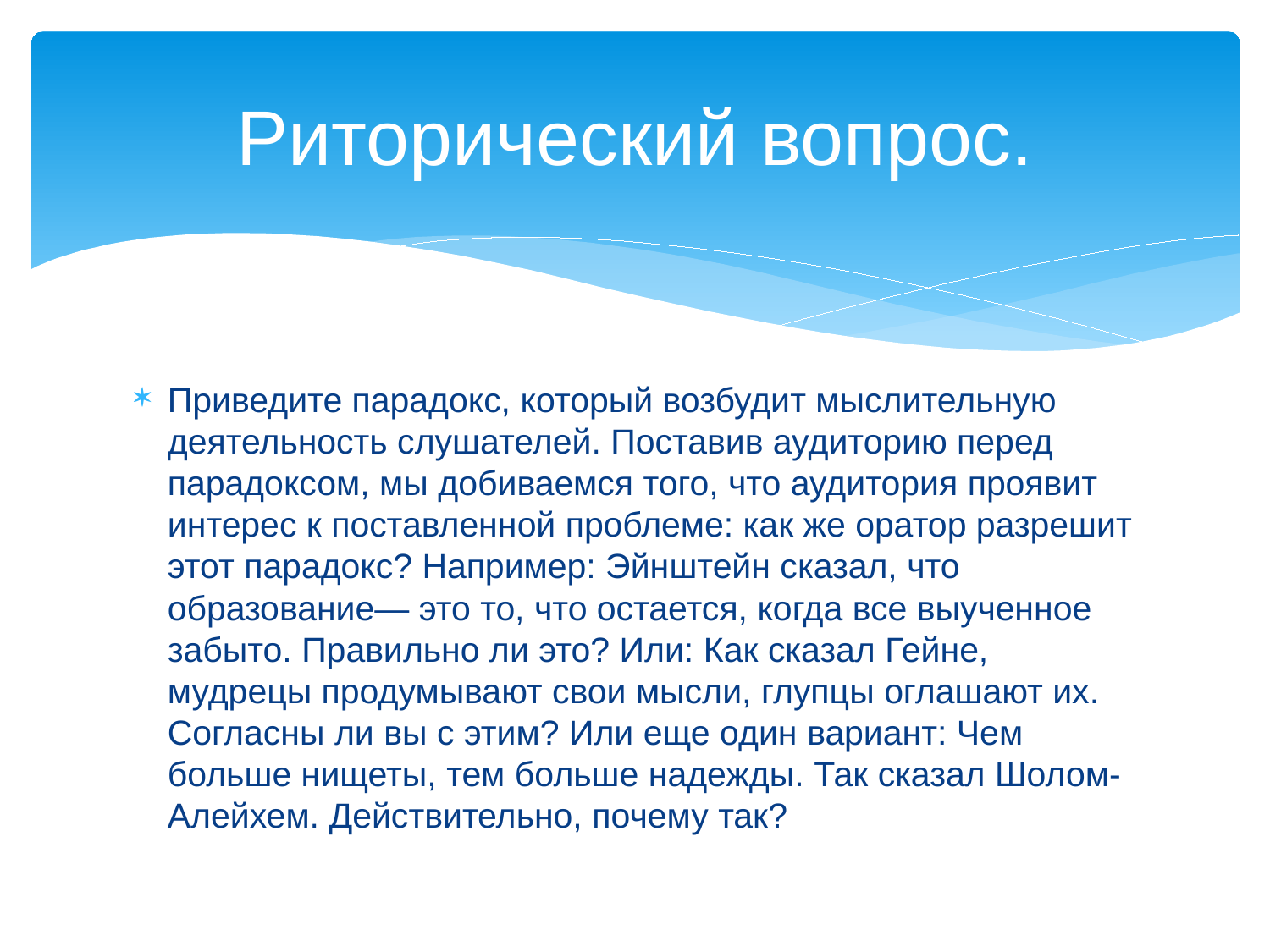

# Риторический вопрос.
Приведите парадокс, который возбудит мыслительную деятельность слушателей. Поставив аудиторию перед парадоксом, мы добиваемся того, что аудитория проявит интерес к поставленной проблеме: как же оратор разрешит этот парадокс? Например: Эйнштейн сказал, что образование— это то, что остается, когда все выученное забыто. Правильно ли это? Или: Как сказал Гейне, мудрецы продумывают свои мысли, глупцы оглашают их. Согласны ли вы с этим? Или еще один вариант: Чем больше нищеты, тем больше надежды. Так сказал Шолом-Алейхем. Действительно, почему так?